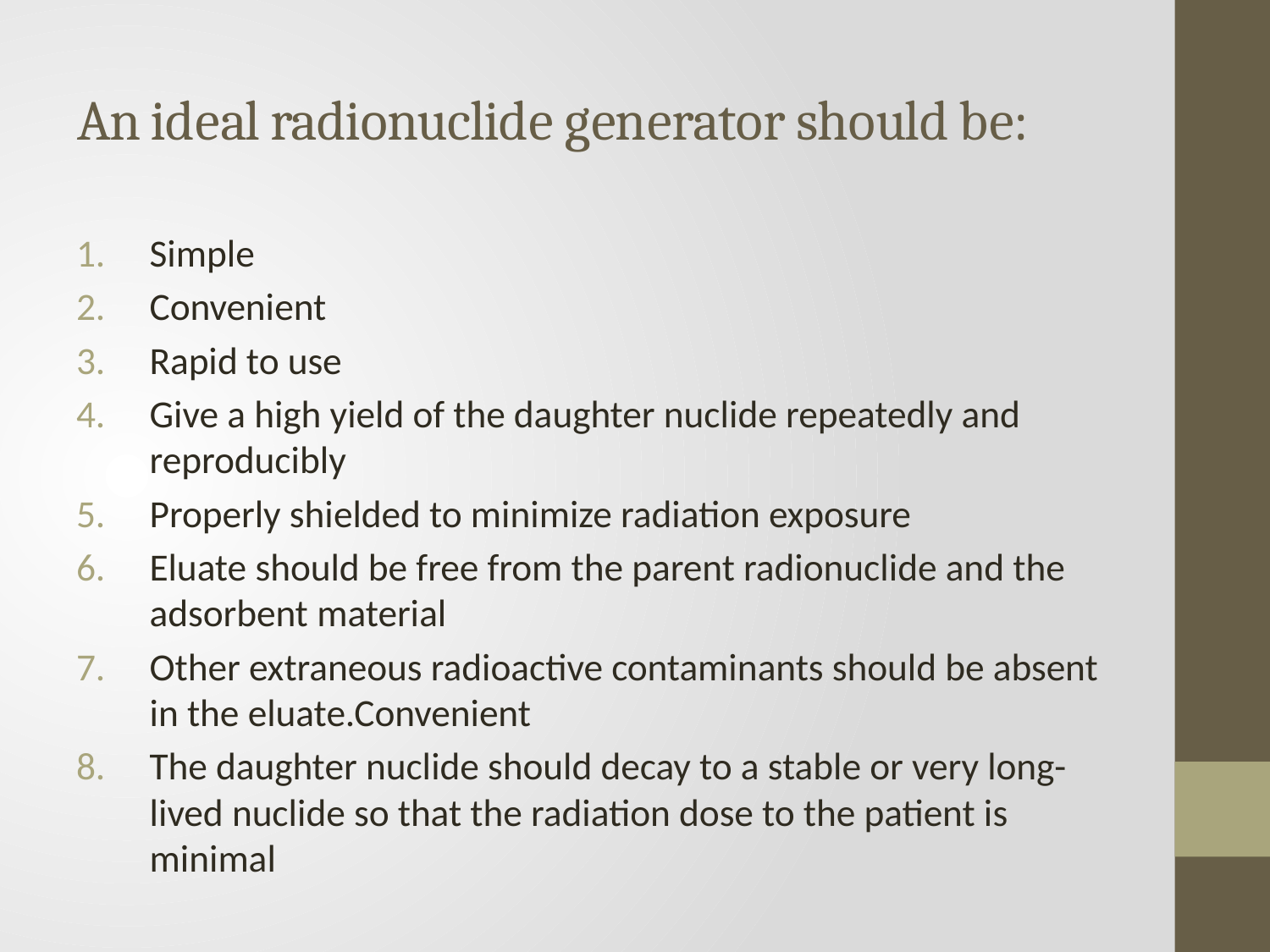

# An ideal radionuclide generator should be:
Simple
Convenient
Rapid to use
Give a high yield of the daughter nuclide repeatedly and reproducibly
Properly shielded to minimize radiation exposure
Eluate should be free from the parent radionuclide and the adsorbent material
Other extraneous radioactive contaminants should be absent in the eluate.Convenient
The daughter nuclide should decay to a stable or very long-lived nuclide so that the radiation dose to the patient is minimal